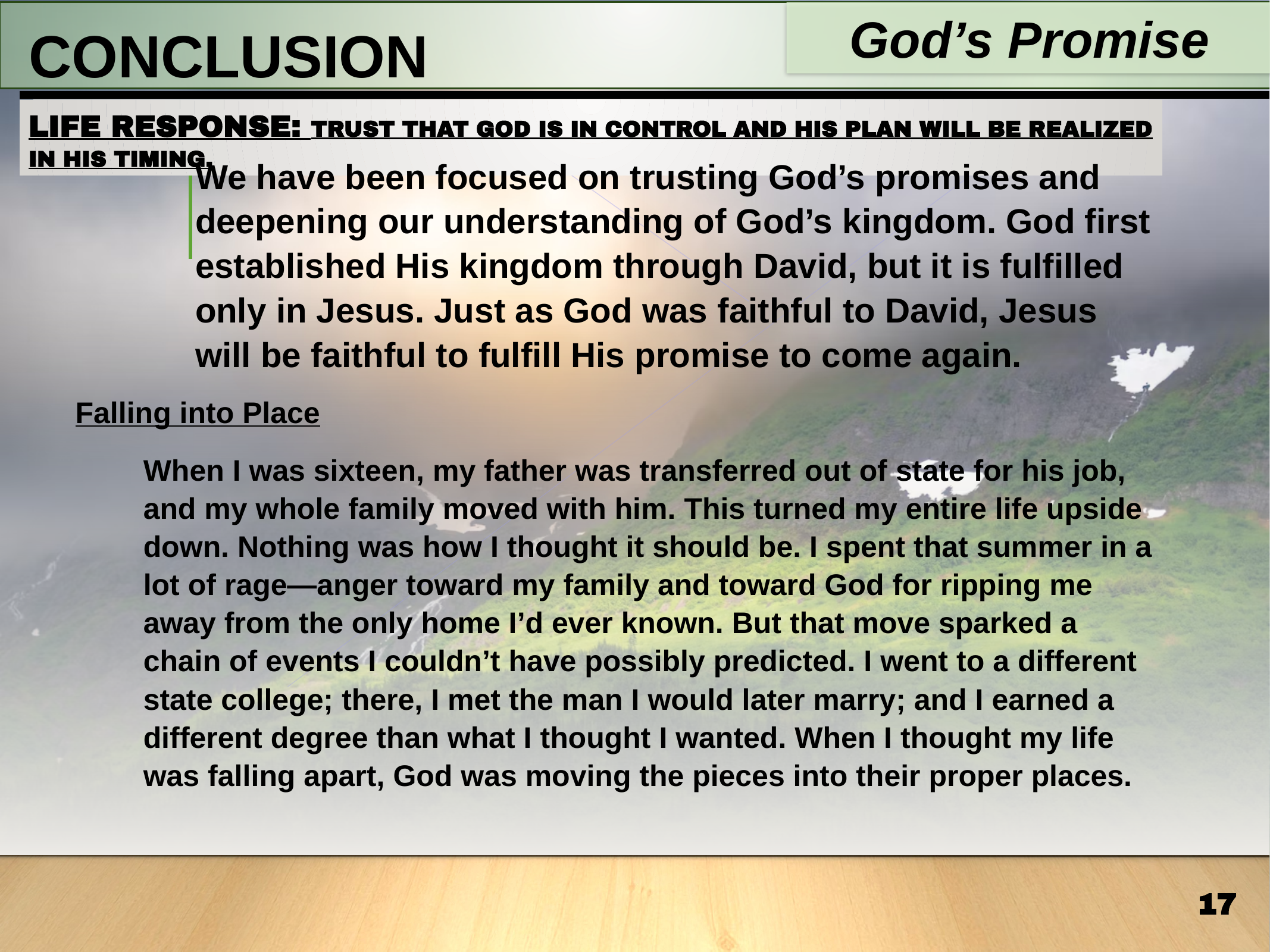

God’s Promise

CONCLUSION
Life Response: Trust that God is in control and His plan will be realized in His timing.
We have been focused on trusting God’s promises and deepening our understanding of God’s kingdom. God first established His kingdom through David, but it is fulfilled only in Jesus. Just as God was faithful to David, Jesus will be faithful to fulfill His promise to come again.

Falling into Place
When I was sixteen, my father was transferred out of state for his job, and my whole family moved with him. This turned my entire life upside down. Nothing was how I thought it should be. I spent that summer in a lot of rage—anger toward my family and toward God for ripping me away from the only home I’d ever known. But that move sparked a chain of events I couldn’t have possibly predicted. I went to a different state college; there, I met the man I would later marry; and I earned a different degree than what I thought I wanted. When I thought my life was falling apart, God was moving the pieces into their proper places.
17